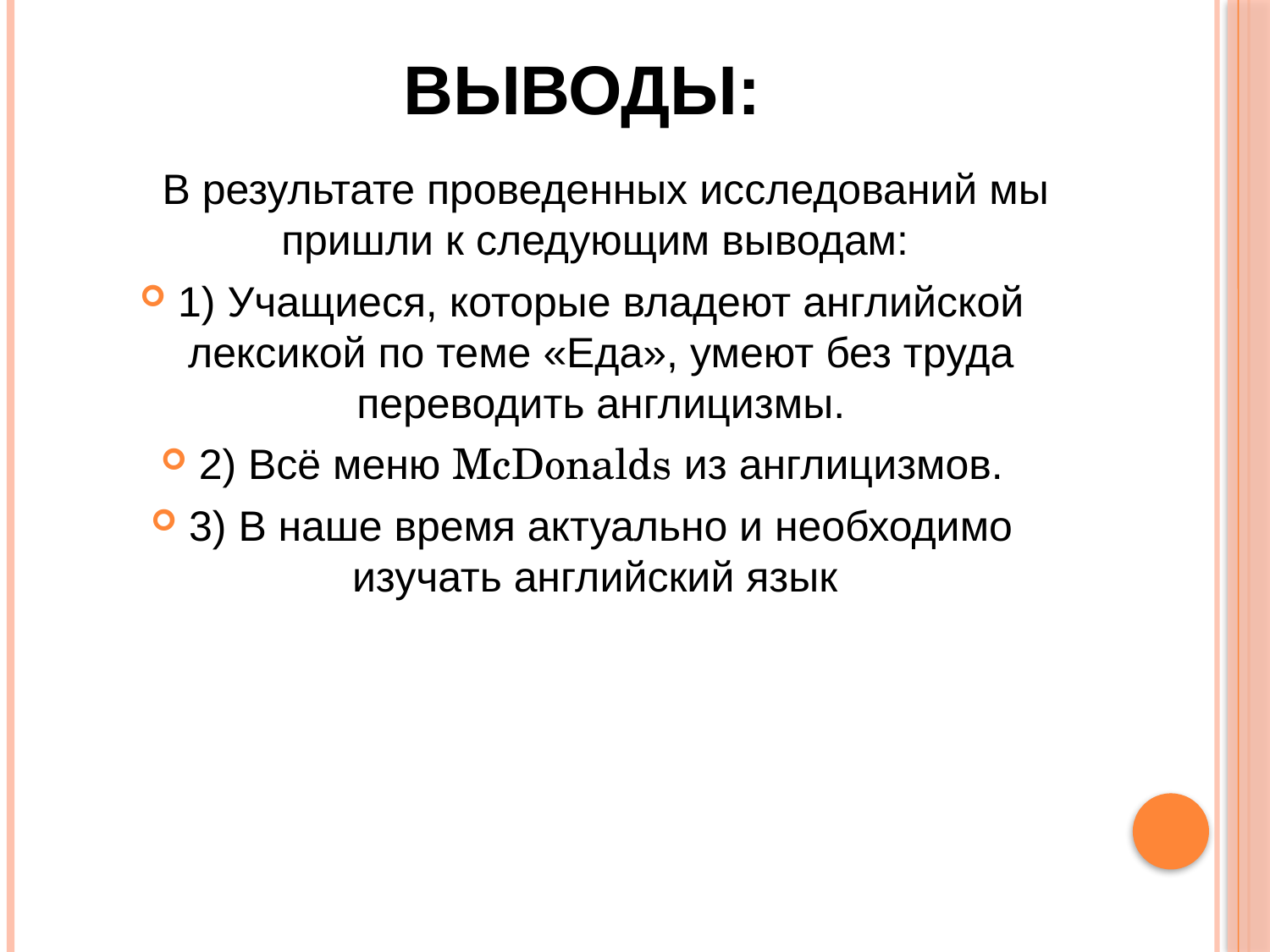

# Выводы:
    В результате проведенных исследований мы пришли к следующим выводам:
1) Учащиеся, которые владеют английской лексикой по теме «Еда», умеют без труда переводить англицизмы.
2) Всё меню McDonalds из англицизмов.
3) В наше время актуально и необходимо изучать английский язык